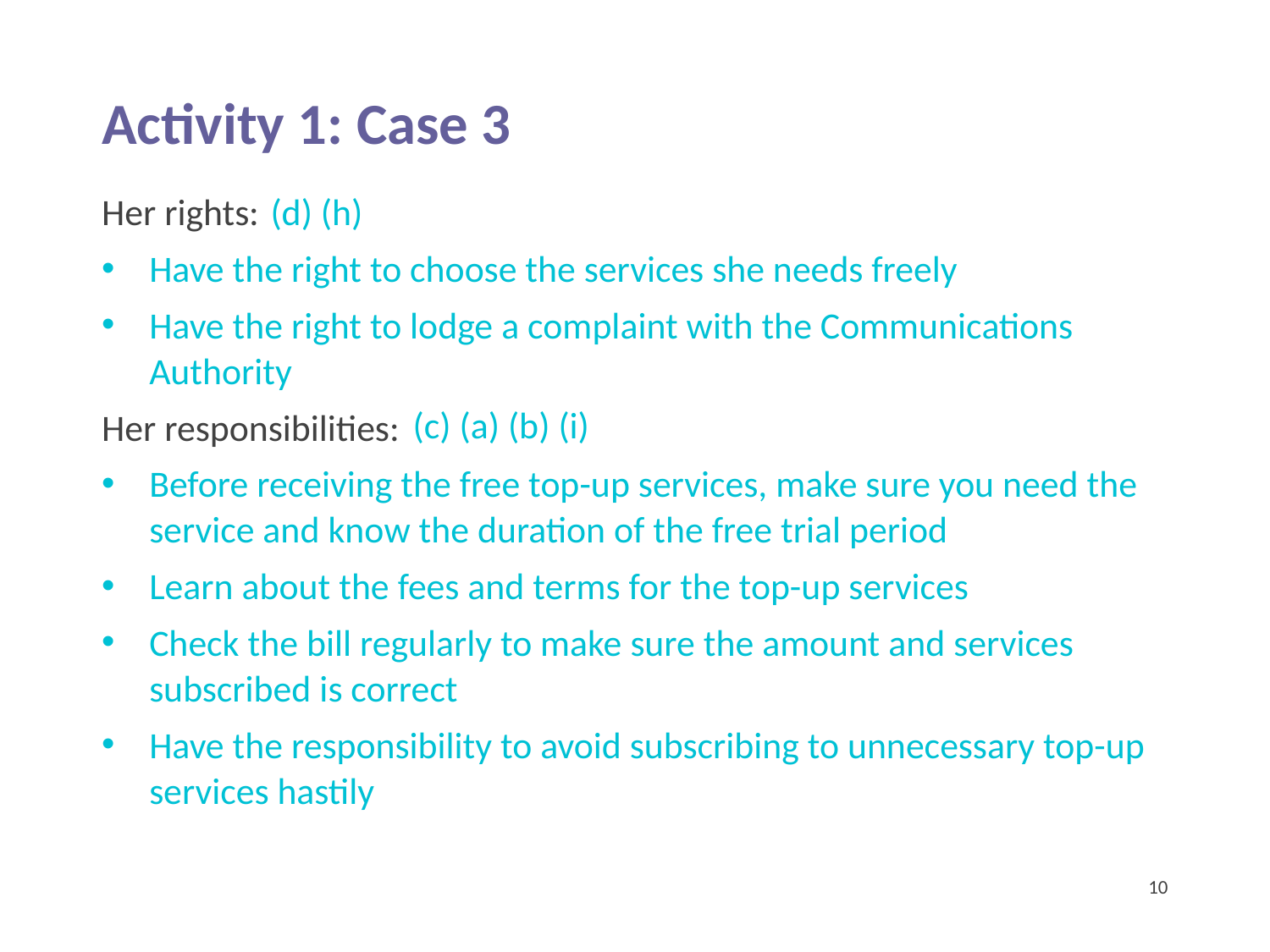

Activity 1: Case 3
Her rights:
Have the right to choose the services she needs freely
Have the right to lodge a complaint with the Communications Authority
Her responsibilities:
Before receiving the free top-up services, make sure you need the service and know the duration of the free trial period
Learn about the fees and terms for the top-up services
Check the bill regularly to make sure the amount and services subscribed is correct
Have the responsibility to avoid subscribing to unnecessary top-up services hastily

(d) (h)
(c) (a) (b) (i)
10